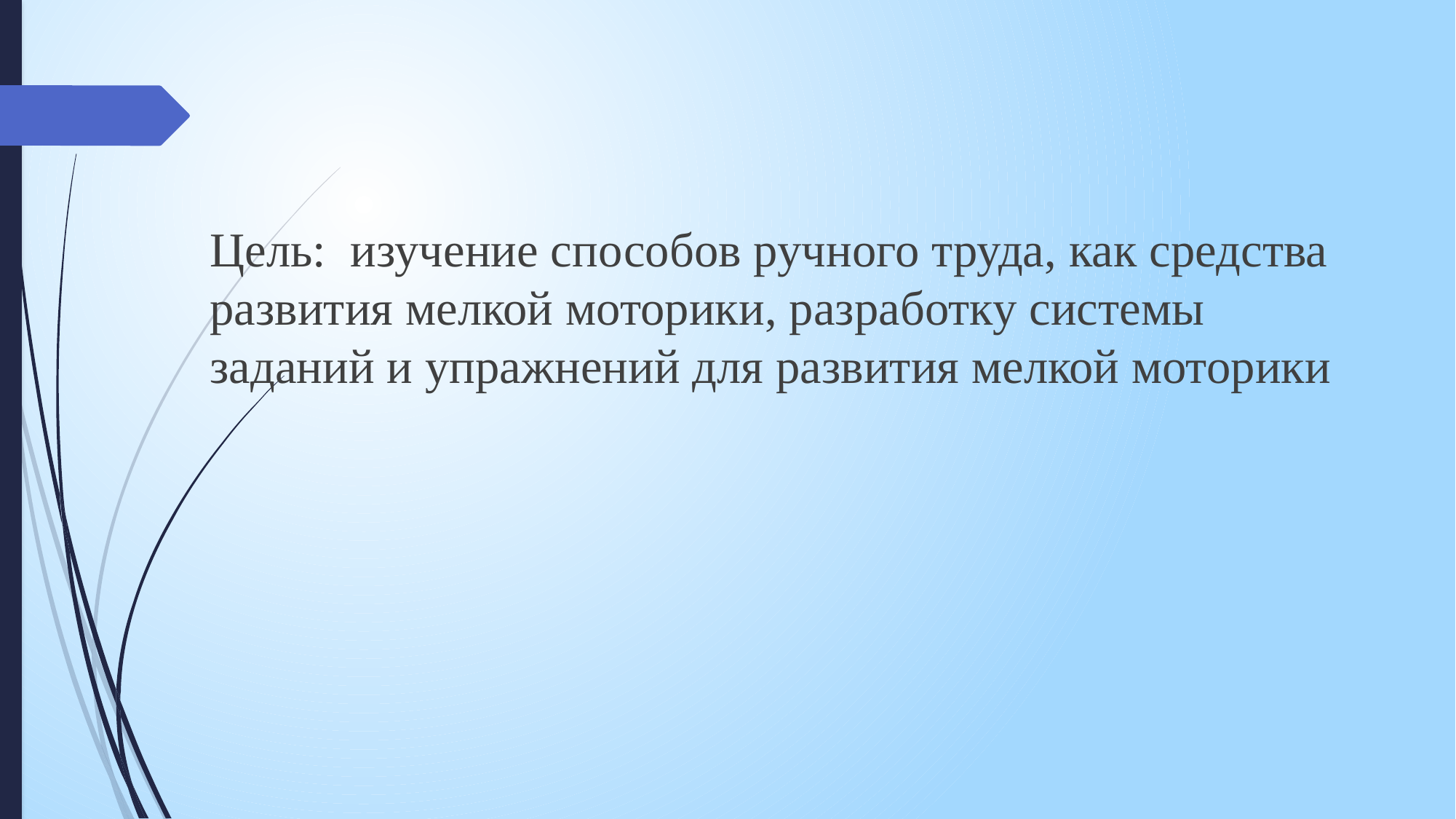

Цель:  изучение способов ручного труда, как средства развития мелкой моторики, разработку системы заданий и упражнений для развития мелкой моторики